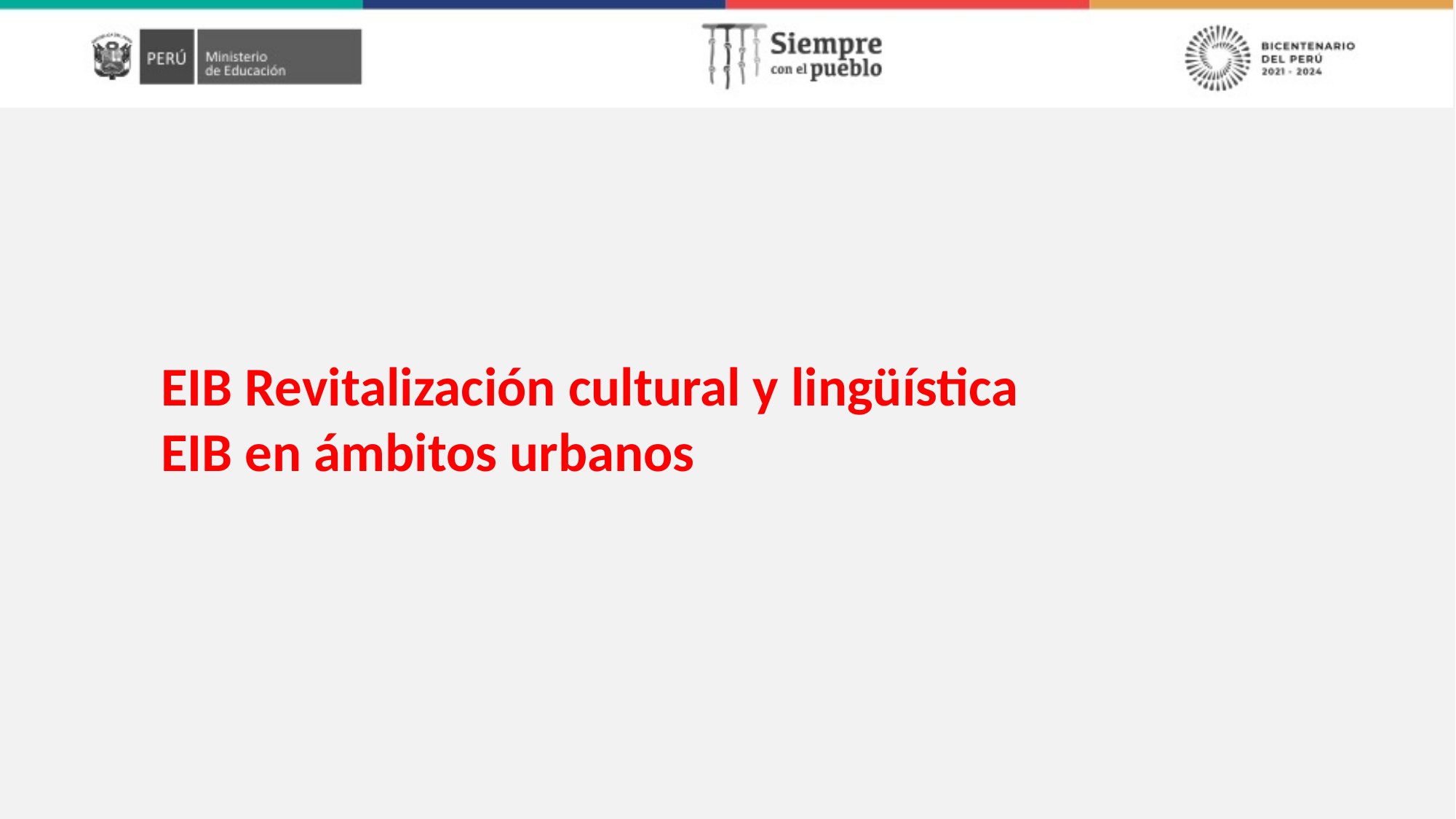

EIB Revitalización cultural y lingüística
EIB en ámbitos urbanos